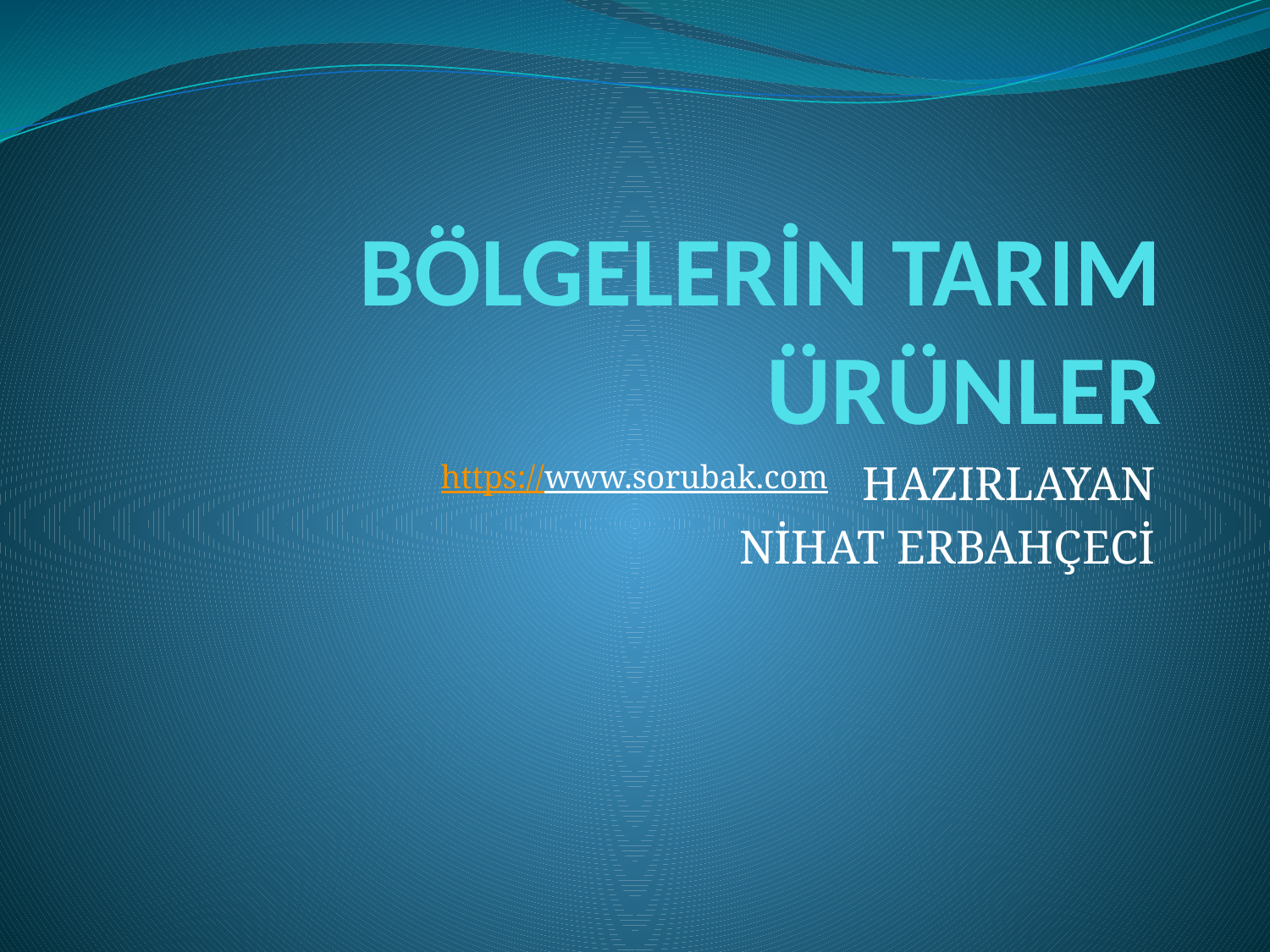

# BÖLGELERİN TARIM ÜRÜNLER
HAZIRLAYAN
NİHAT ERBAHÇECİ
https://www.sorubak.com